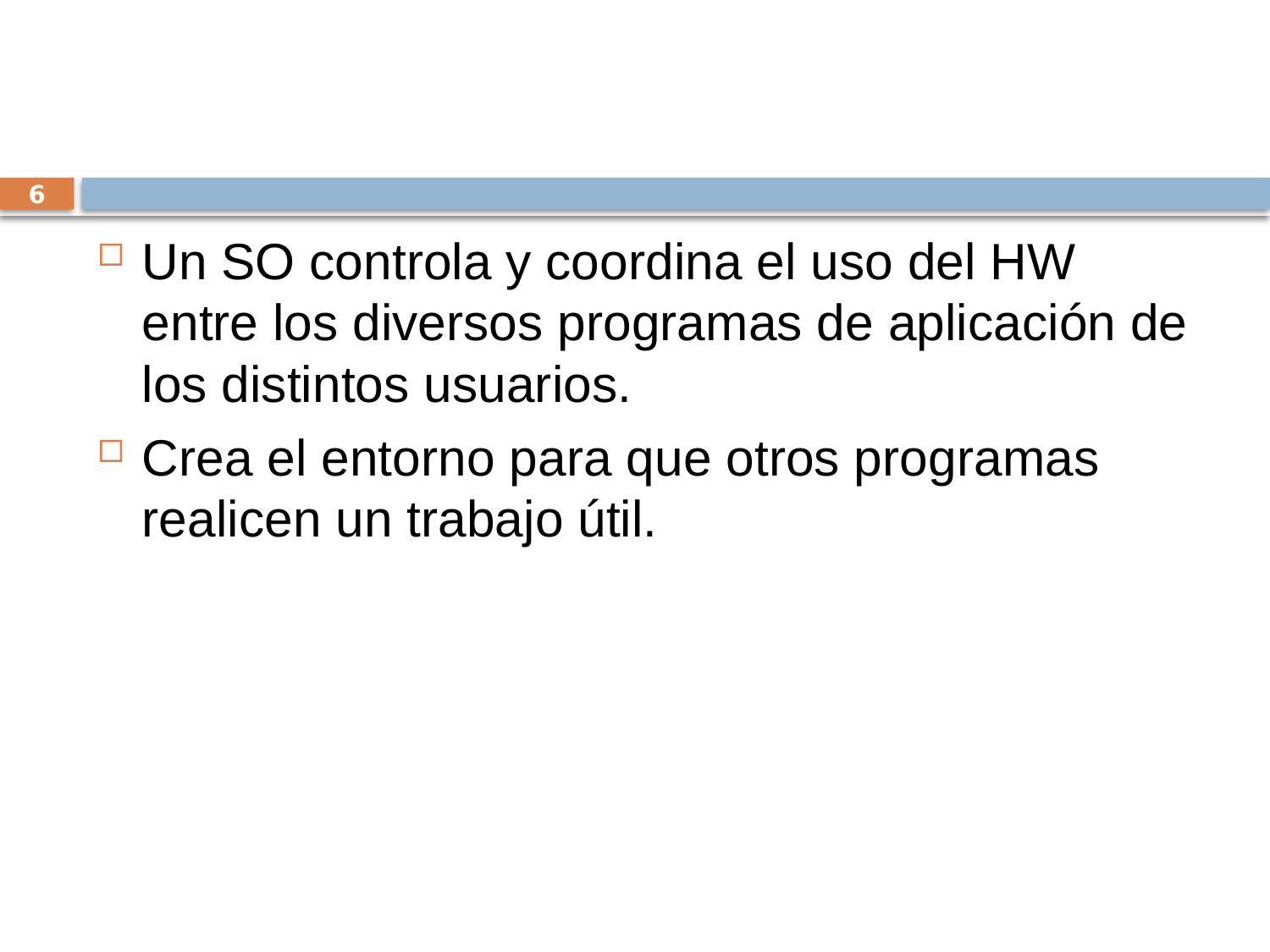

#
6
Un SO controla y coordina el uso del HW entre los diversos programas de aplicación de los distintos usuarios.
Crea el entorno para que otros programas realicen un trabajo útil.